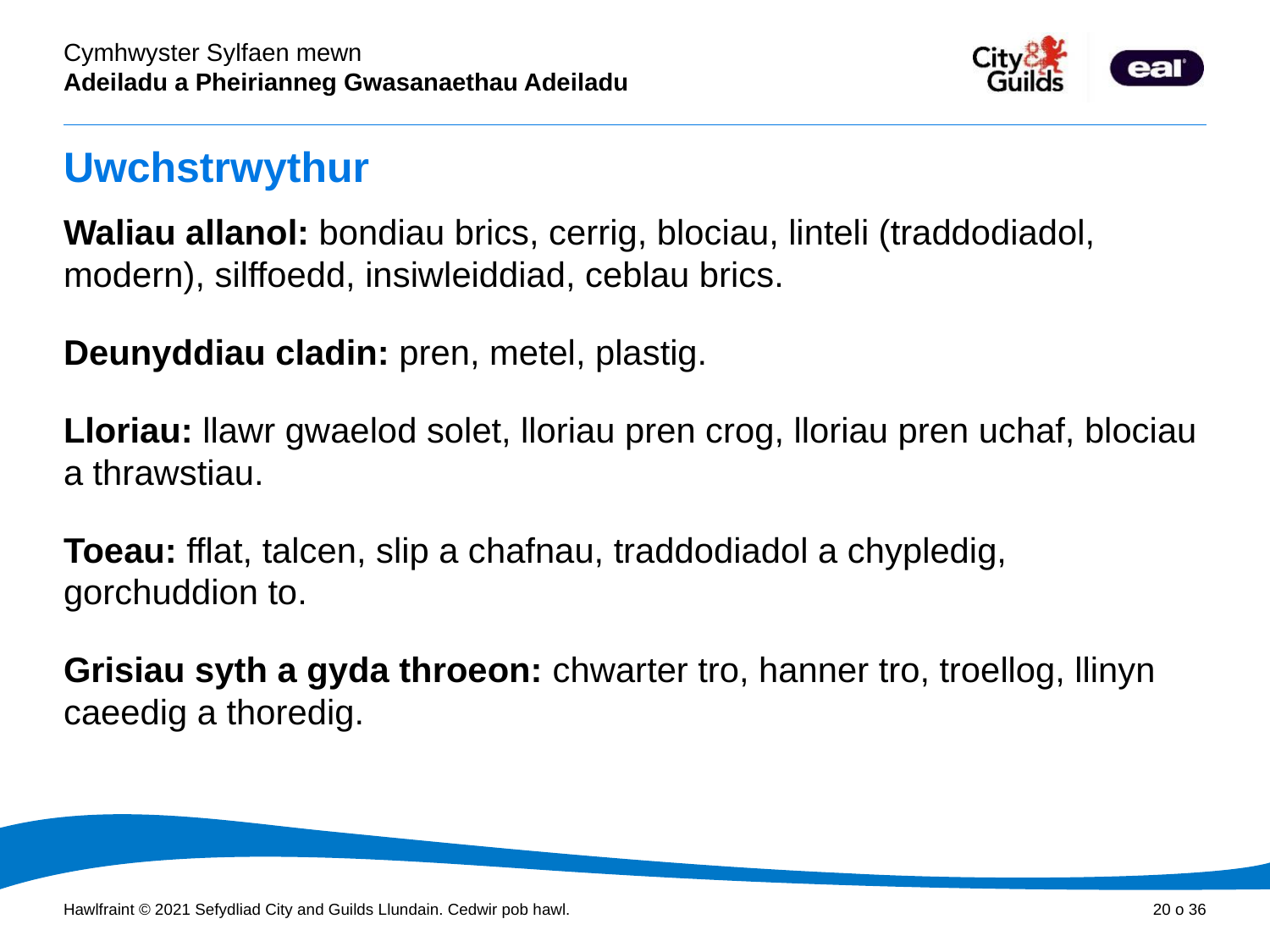

# Uwchstrwythur
Waliau allanol: bondiau brics, cerrig, blociau, linteli (traddodiadol, modern), silffoedd, insiwleiddiad, ceblau brics.
Deunyddiau cladin: pren, metel, plastig.
Lloriau: llawr gwaelod solet, lloriau pren crog, lloriau pren uchaf, blociau a thrawstiau.
Toeau: fflat, talcen, slip a chafnau, traddodiadol a chypledig, gorchuddion to.
Grisiau syth a gyda throeon: chwarter tro, hanner tro, troellog, llinyn caeedig a thoredig.